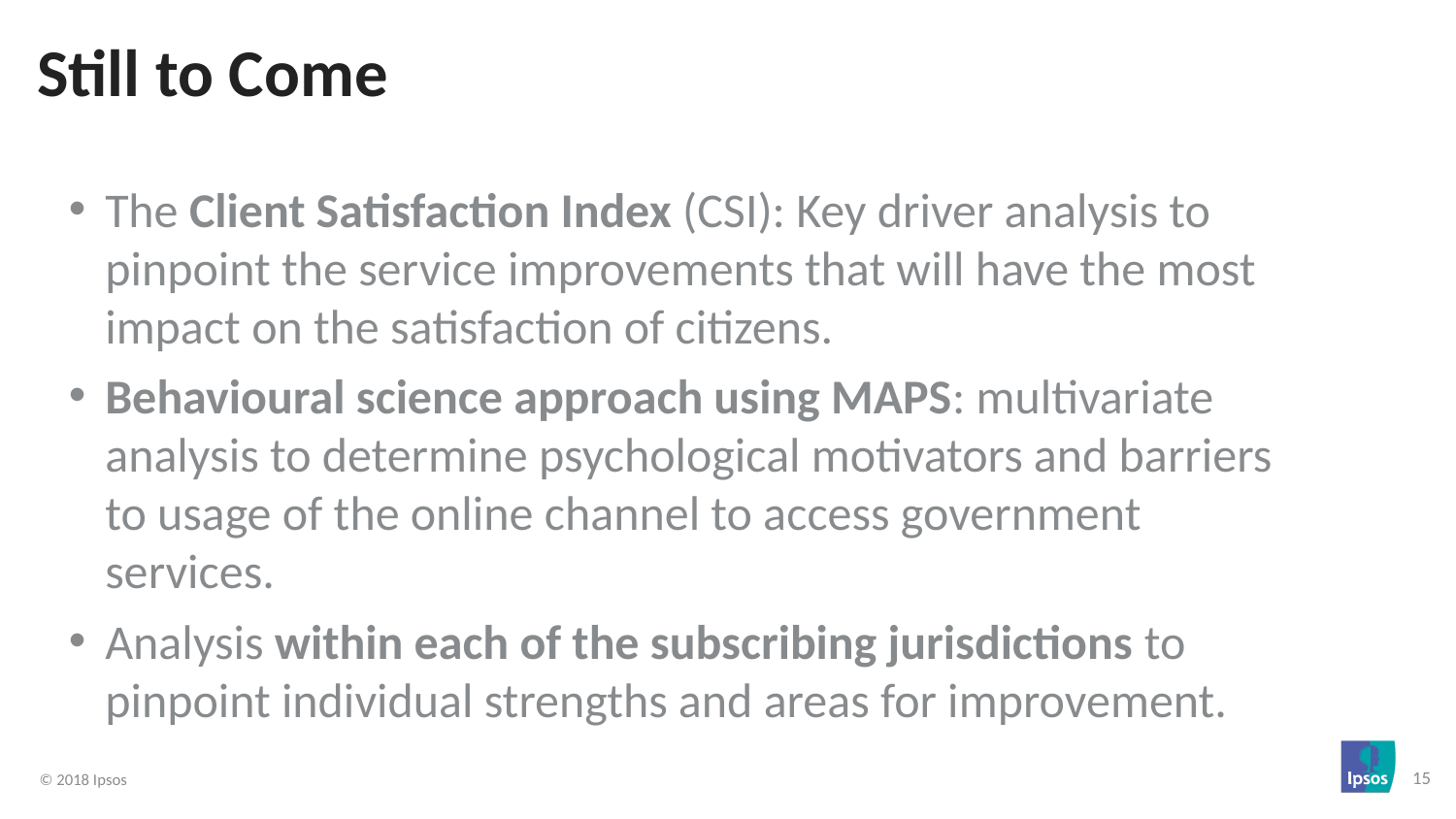

# Still to Come
The Client Satisfaction Index (CSI): Key driver analysis to pinpoint the service improvements that will have the most impact on the satisfaction of citizens.
Behavioural science approach using MAPS: multivariate analysis to determine psychological motivators and barriers to usage of the online channel to access government services.
Analysis within each of the subscribing jurisdictions to pinpoint individual strengths and areas for improvement.